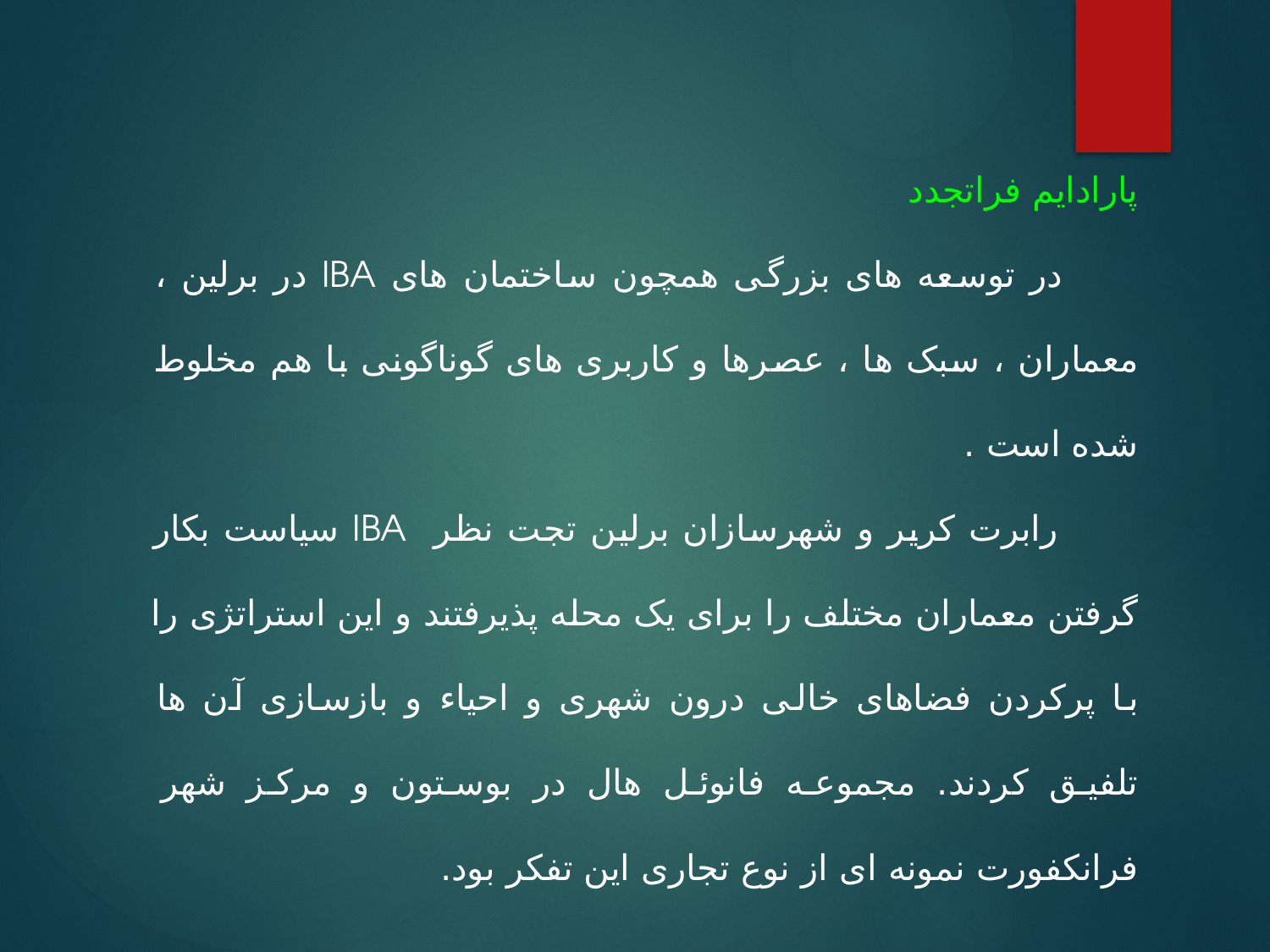

پارادایم فراتجدد
     در توسعه های بزرگی همچون ساختمان های IBA در برلین ، معماران ، سبک ها ، عصرها و کاربری های گوناگونی با هم مخلوط شده است .
      رابرت کریر و شهرسازان برلین تجت نظر  IBA سیاست بکار گرفتن معماران مختلف را برای یک محله پذیرفتند و این استراتژی را با پرکردن فضاهای خالی درون شهری و احیاء و بازسازی آن ها تلفیق کردند. مجموعه فانوئل هال در بوستون و مرکز شهر فرانکفورت نمونه ای از نوع تجاری این تفکر بود.